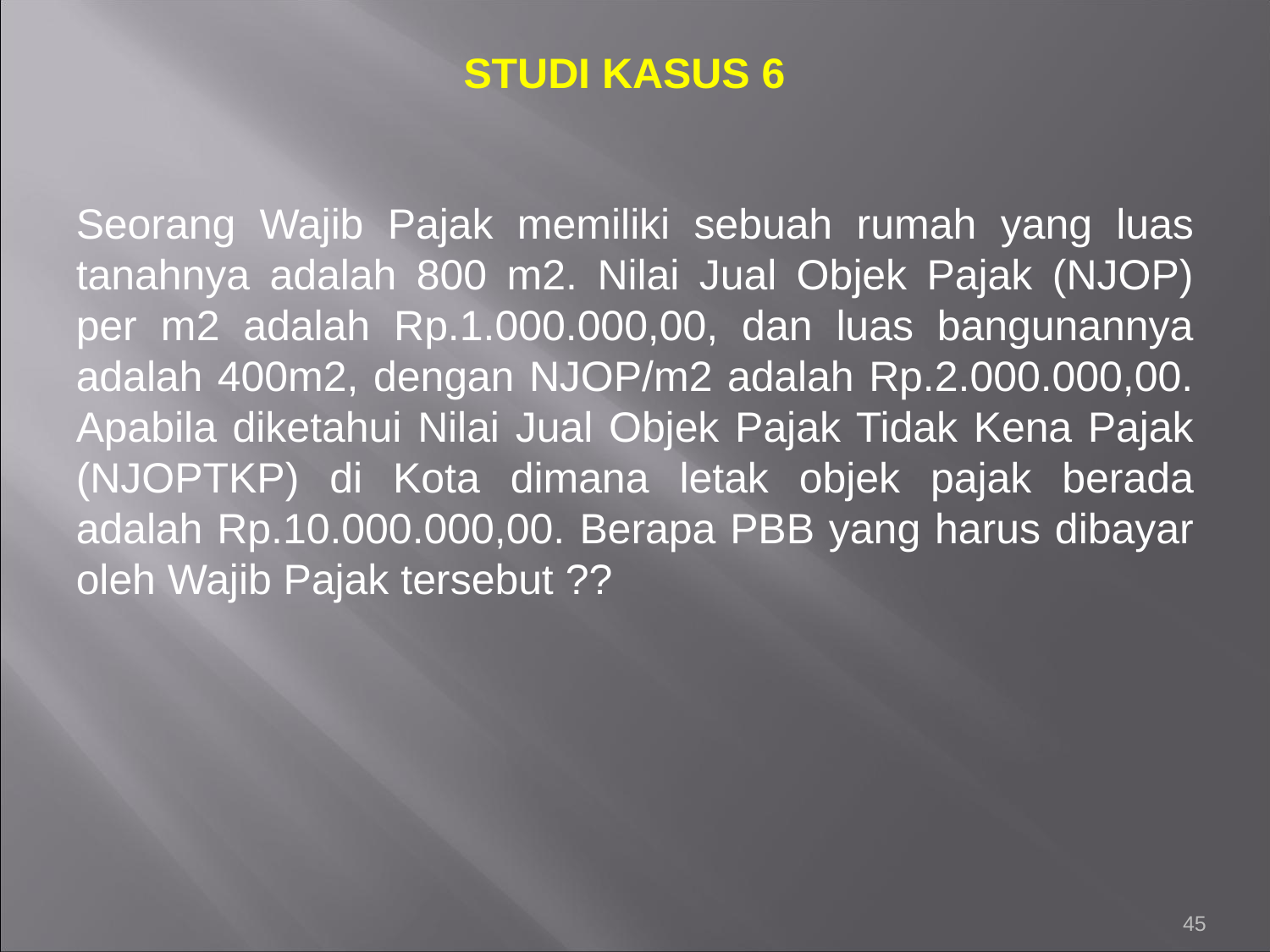

# STUDI KASUS 6
Seorang Wajib Pajak memiliki sebuah rumah yang luas tanahnya adalah 800 m2. Nilai Jual Objek Pajak (NJOP) per m2 adalah Rp.1.000.000,00, dan luas bangunannya adalah 400m2, dengan NJOP/m2 adalah Rp.2.000.000,00. Apabila diketahui Nilai Jual Objek Pajak Tidak Kena Pajak (NJOPTKP) di Kota dimana letak objek pajak berada adalah Rp.10.000.000,00. Berapa PBB yang harus dibayar oleh Wajib Pajak tersebut ??
45